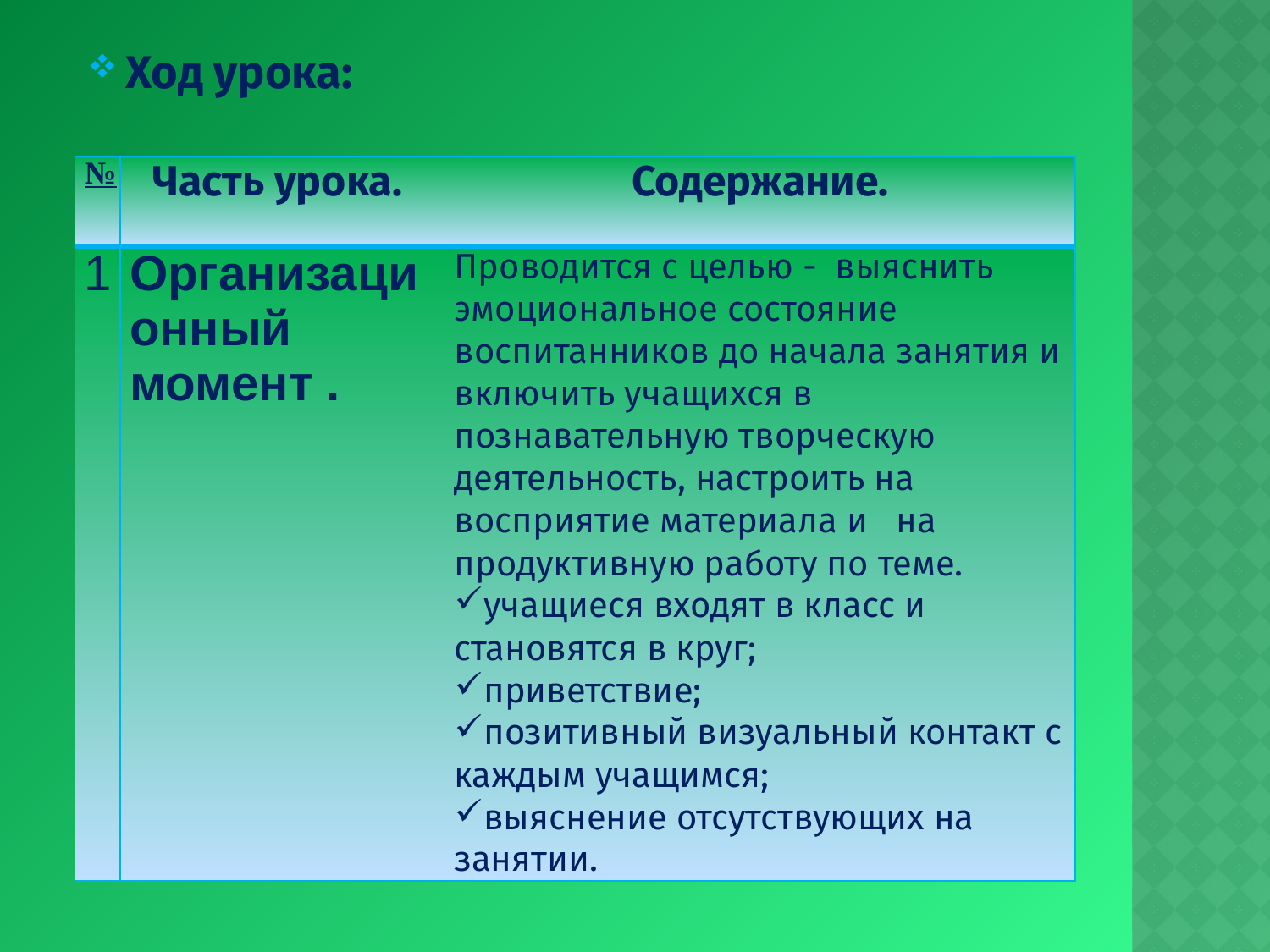

Ход урока:

| № | Часть урока. | Содержание. |
| --- | --- | --- |
| 1. | Организационный момент . | Проводится с целью - выяснить эмоциональное состояние воспитанников до начала занятия и включить учащихся в познавательную творческую деятельность, настроить на восприятие материала и на продуктивную работу по теме. учащиеся входят в класс и становятся в круг; приветствие; позитивный визуальный контакт с каждым учащимся; выяснение отсутствующих на занятии. |